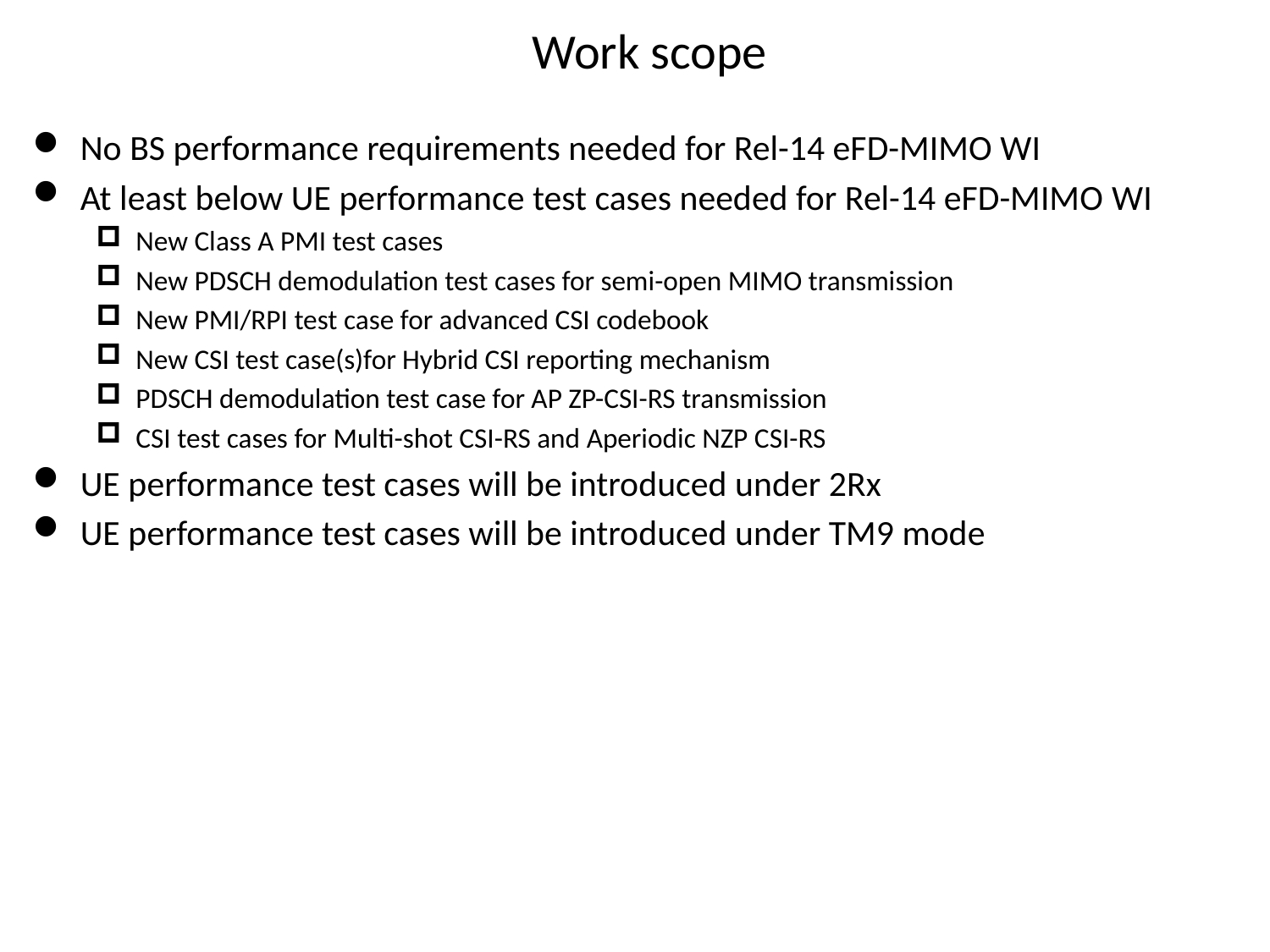

Work scope
No BS performance requirements needed for Rel-14 eFD-MIMO WI
At least below UE performance test cases needed for Rel-14 eFD-MIMO WI
New Class A PMI test cases
New PDSCH demodulation test cases for semi-open MIMO transmission
New PMI/RPI test case for advanced CSI codebook
New CSI test case(s)for Hybrid CSI reporting mechanism
PDSCH demodulation test case for AP ZP-CSI-RS transmission
CSI test cases for Multi-shot CSI-RS and Aperiodic NZP CSI-RS
UE performance test cases will be introduced under 2Rx
UE performance test cases will be introduced under TM9 mode